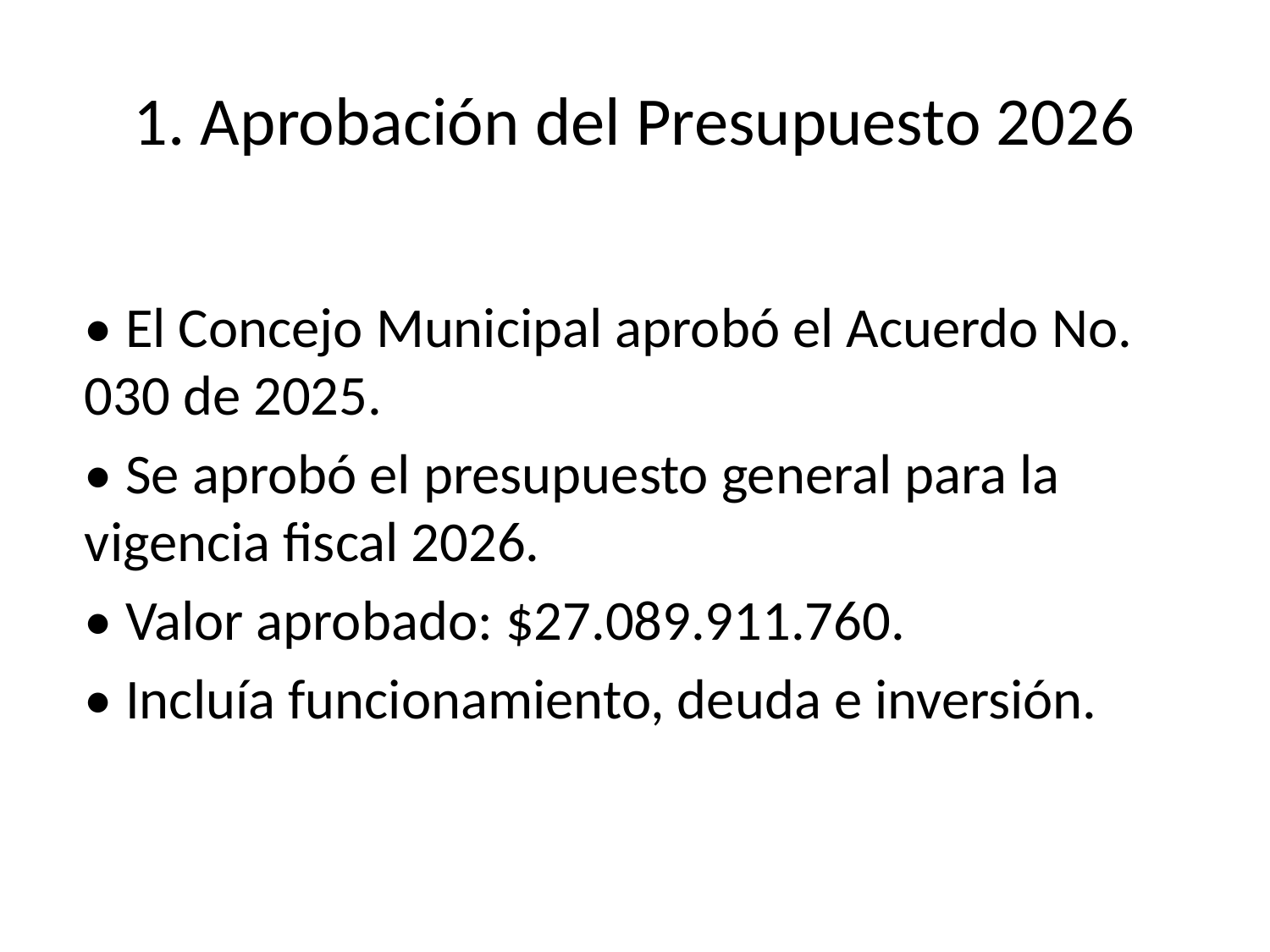

# 1. Aprobación del Presupuesto 2026
• El Concejo Municipal aprobó el Acuerdo No. 030 de 2025.
• Se aprobó el presupuesto general para la vigencia fiscal 2026.
• Valor aprobado: $27.089.911.760.
• Incluía funcionamiento, deuda e inversión.